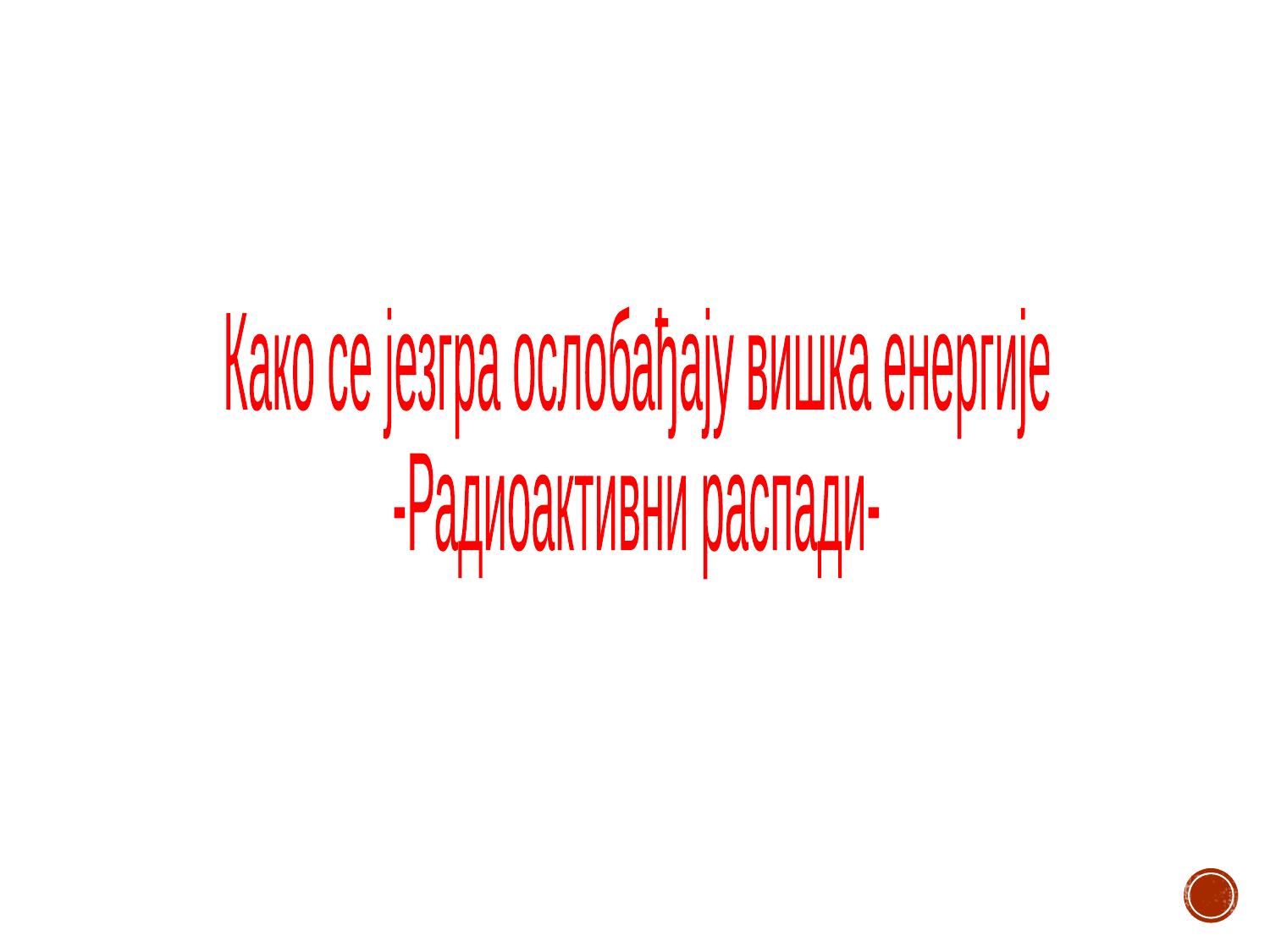

Како се језгра ослобађају вишка енергије
-Радиоактивни распади-